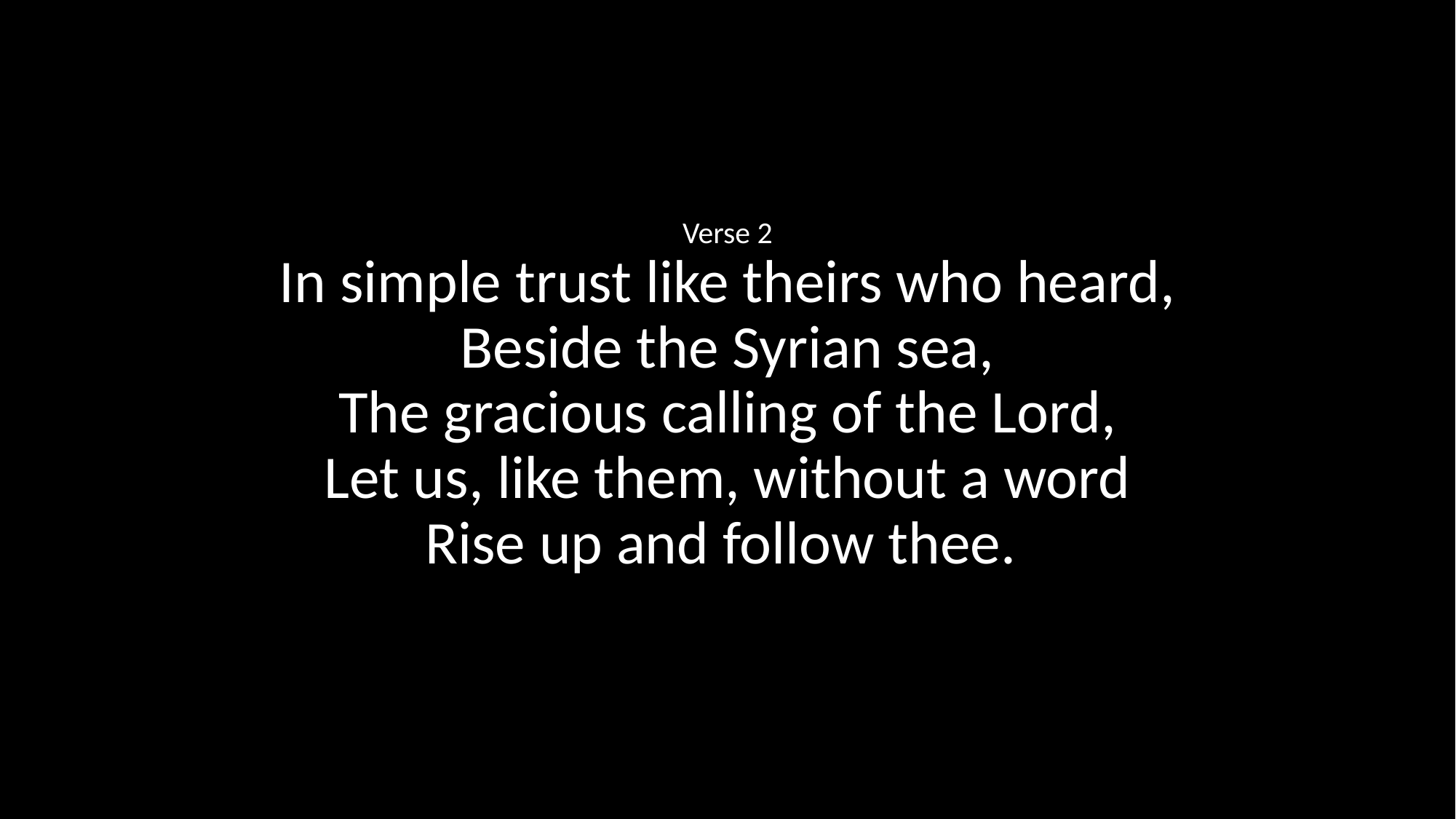

Verse 2
In simple trust like theirs who heard,
Beside the Syrian sea,
The gracious calling of the Lord,
Let us, like them, without a word
Rise up and follow thee.